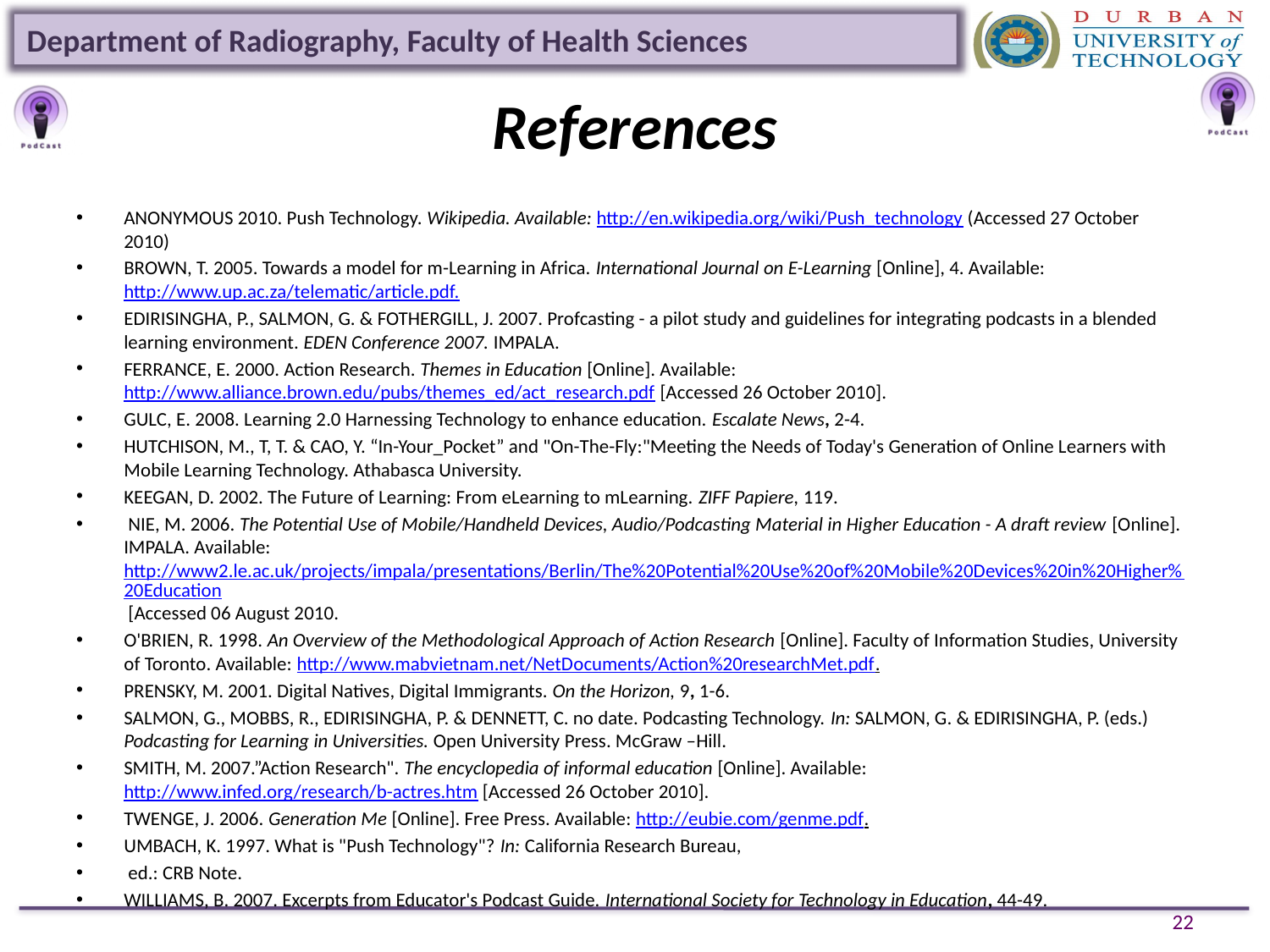

# References
ANONYMOUS 2010. Push Technology. Wikipedia. Available: http://en.wikipedia.org/wiki/Push_technology (Accessed 27 October 2010)
BROWN, T. 2005. Towards a model for m-Learning in Africa. International Journal on E-Learning [Online], 4. Available: http://www.up.ac.za/telematic/article.pdf.
EDIRISINGHA, P., SALMON, G. & FOTHERGILL, J. 2007. Profcasting - a pilot study and guidelines for integrating podcasts in a blended learning environment. EDEN Conference 2007. IMPALA.
FERRANCE, E. 2000. Action Research. Themes in Education [Online]. Available: http://www.alliance.brown.edu/pubs/themes_ed/act_research.pdf [Accessed 26 October 2010].
GULC, E. 2008. Learning 2.0 Harnessing Technology to enhance education. Escalate News, 2-4.
HUTCHISON, M., T, T. & CAO, Y. “In-Your_Pocket” and "On-The-Fly:"Meeting the Needs of Today's Generation of Online Learners with Mobile Learning Technology. Athabasca University.
KEEGAN, D. 2002. The Future of Learning: From eLearning to mLearning. ZIFF Papiere, 119.
 NIE, M. 2006. The Potential Use of Mobile/Handheld Devices, Audio/Podcasting Material in Higher Education - A draft review [Online]. IMPALA. Available: http://www2.le.ac.uk/projects/impala/presentations/Berlin/The%20Potential%20Use%20of%20Mobile%20Devices%20in%20Higher%20Education [Accessed 06 August 2010.
O'BRIEN, R. 1998. An Overview of the Methodological Approach of Action Research [Online]. Faculty of Information Studies, University of Toronto. Available: http://www.mabvietnam.net/NetDocuments/Action%20researchMet.pdf.
PRENSKY, M. 2001. Digital Natives, Digital Immigrants. On the Horizon, 9, 1-6.
SALMON, G., MOBBS, R., EDIRISINGHA, P. & DENNETT, C. no date. Podcasting Technology. In: SALMON, G. & EDIRISINGHA, P. (eds.) Podcasting for Learning in Universities. Open University Press. McGraw –Hill.
SMITH, M. 2007.”Action Research". The encyclopedia of informal education [Online]. Available: http://www.infed.org/research/b-actres.htm [Accessed 26 October 2010].
TWENGE, J. 2006. Generation Me [Online]. Free Press. Available: http://eubie.com/genme.pdf.
UMBACH, K. 1997. What is "Push Technology"? In: California Research Bureau,
 ed.: CRB Note.
WILLIAMS, B. 2007. Excerpts from Educator's Podcast Guide. International Society for Technology in Education, 44-49.

22